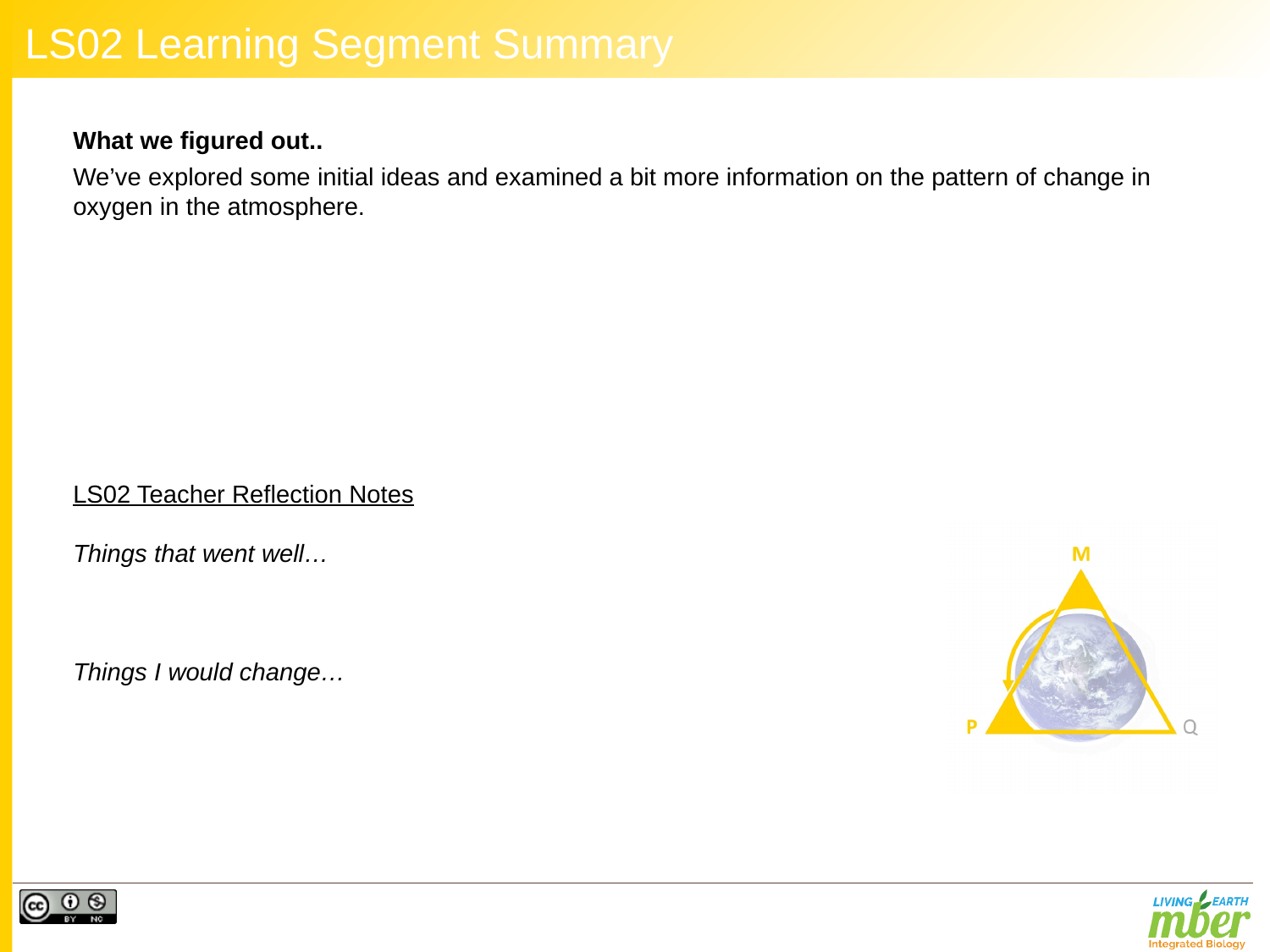

# LS02 Learning Segment Summary
What we figured out..
We’ve explored some initial ideas and examined a bit more information on the pattern of change in oxygen in the atmosphere.

LS02 Teacher Reflection Notes

Things that went well…

Things I would change…